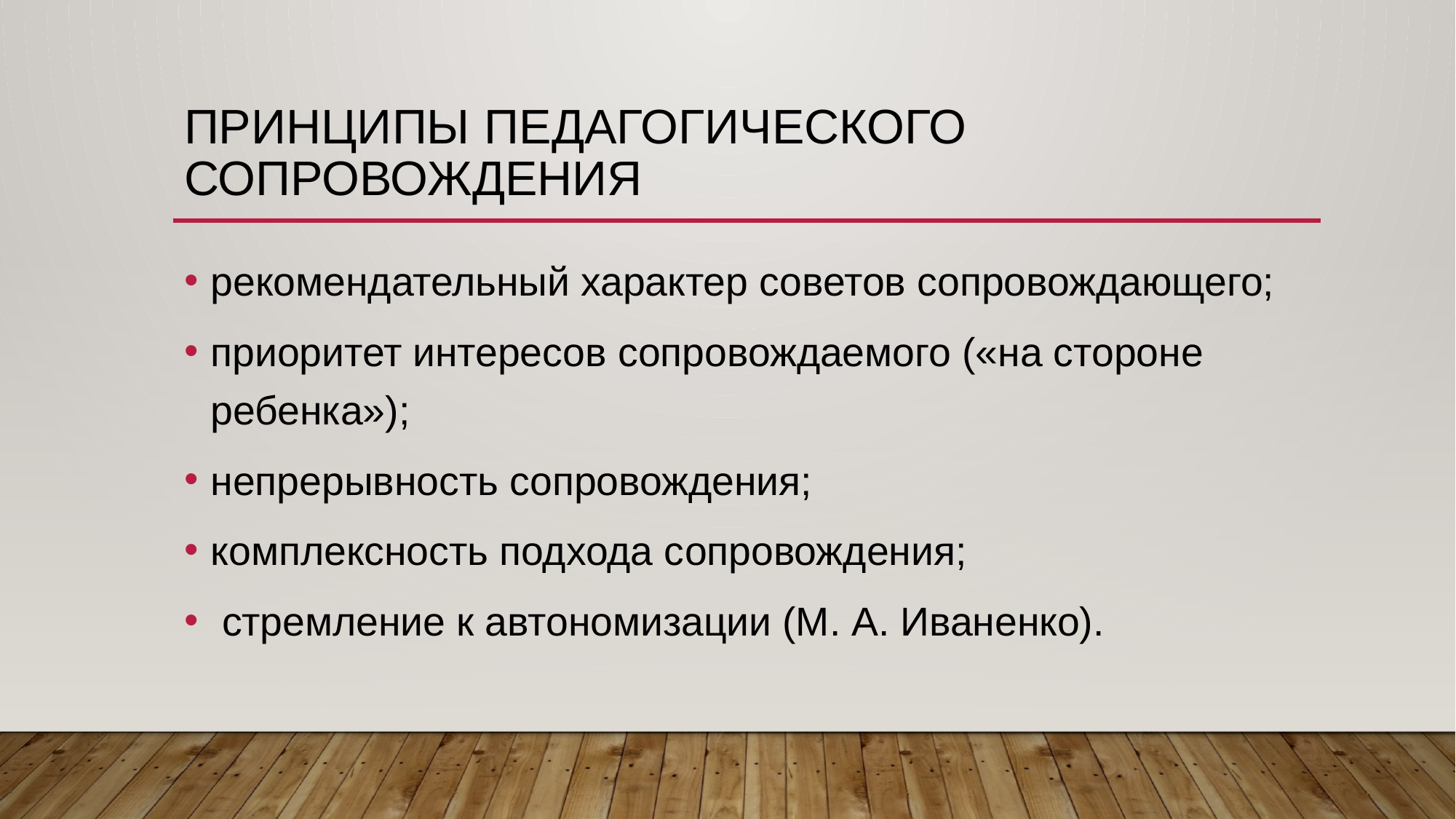

# Принципы педагогического сопровождения
рекомендательный характер советов сопровождающего;
приоритет интересов сопровождаемого («на стороне ребенка»);
непрерывность сопровождения;
комплексность подхода сопровождения;
 стремление к автономизации (М. А. Иваненко).